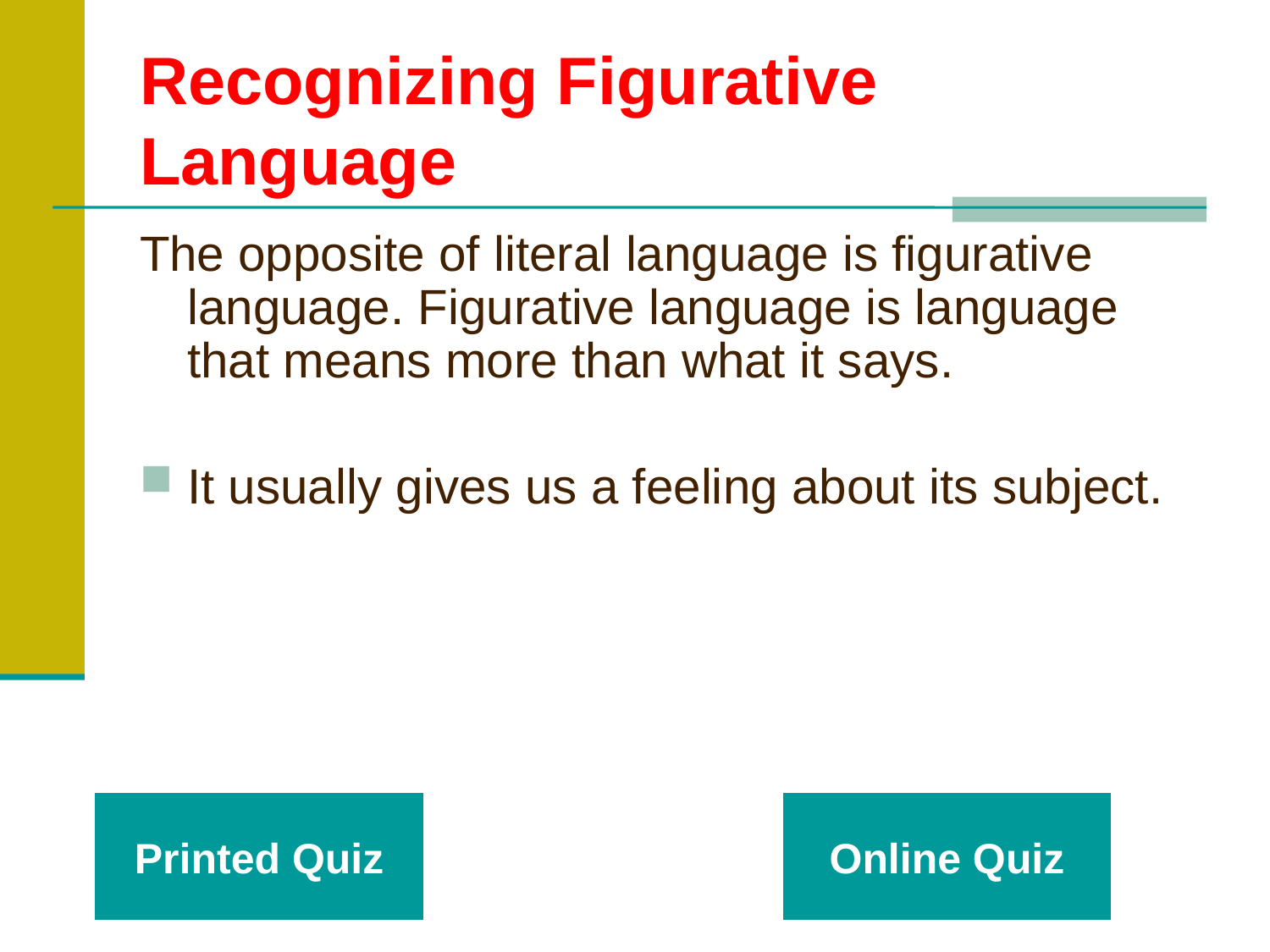

# Recognizing Figurative Language
The opposite of literal language is figurative language. Figurative language is language that means more than what it says.

It usually gives us a feeling about its subject.
Printed Quiz
Online Quiz